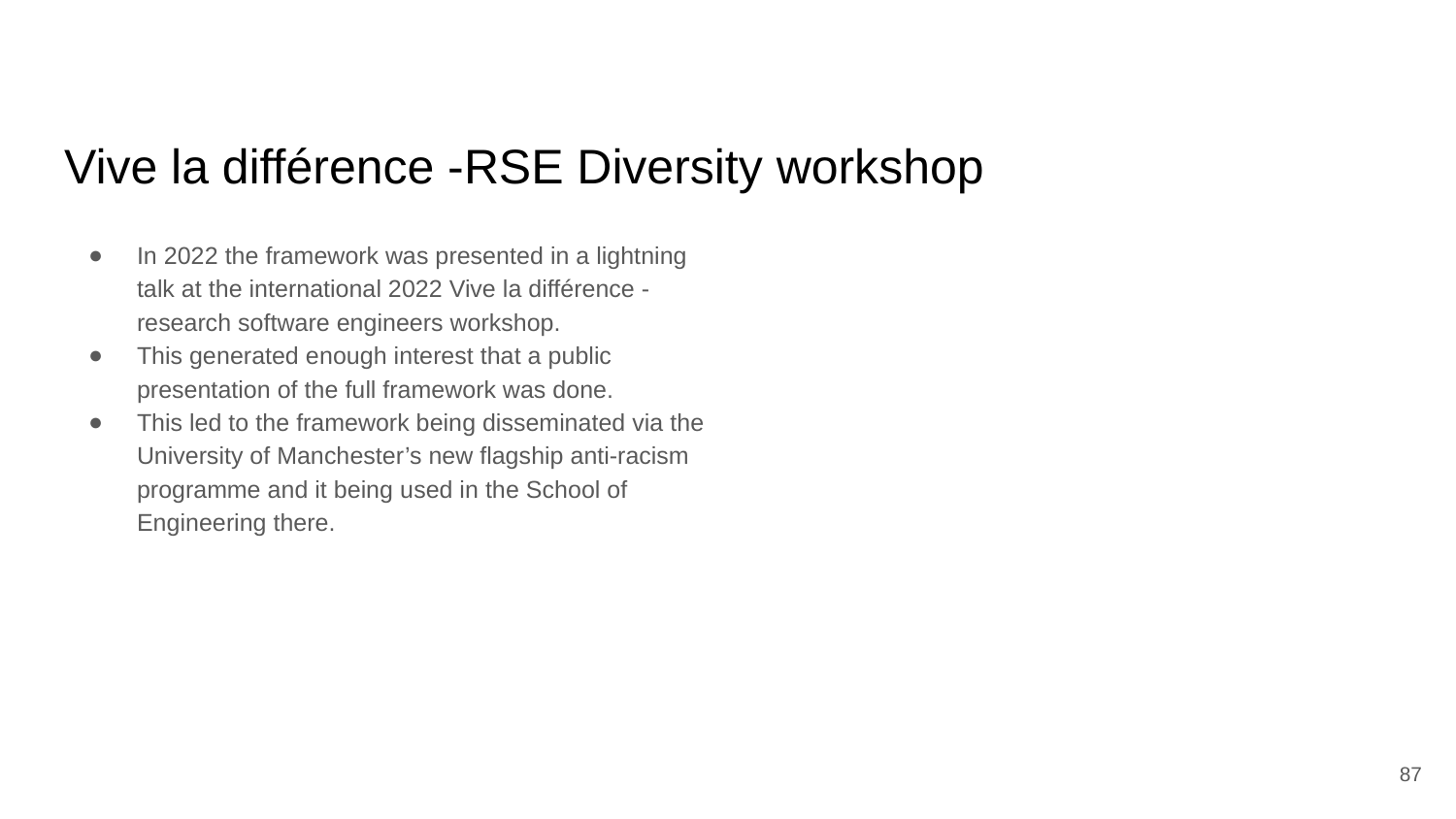

# Vive la différence -RSE Diversity workshop
In 2022 the framework was presented in a lightning talk at the international 2022 Vive la différence -research software engineers workshop.
This generated enough interest that a public presentation of the full framework was done.
This led to the framework being disseminated via the University of Manchester’s new flagship anti-racism programme and it being used in the School of Engineering there.
87